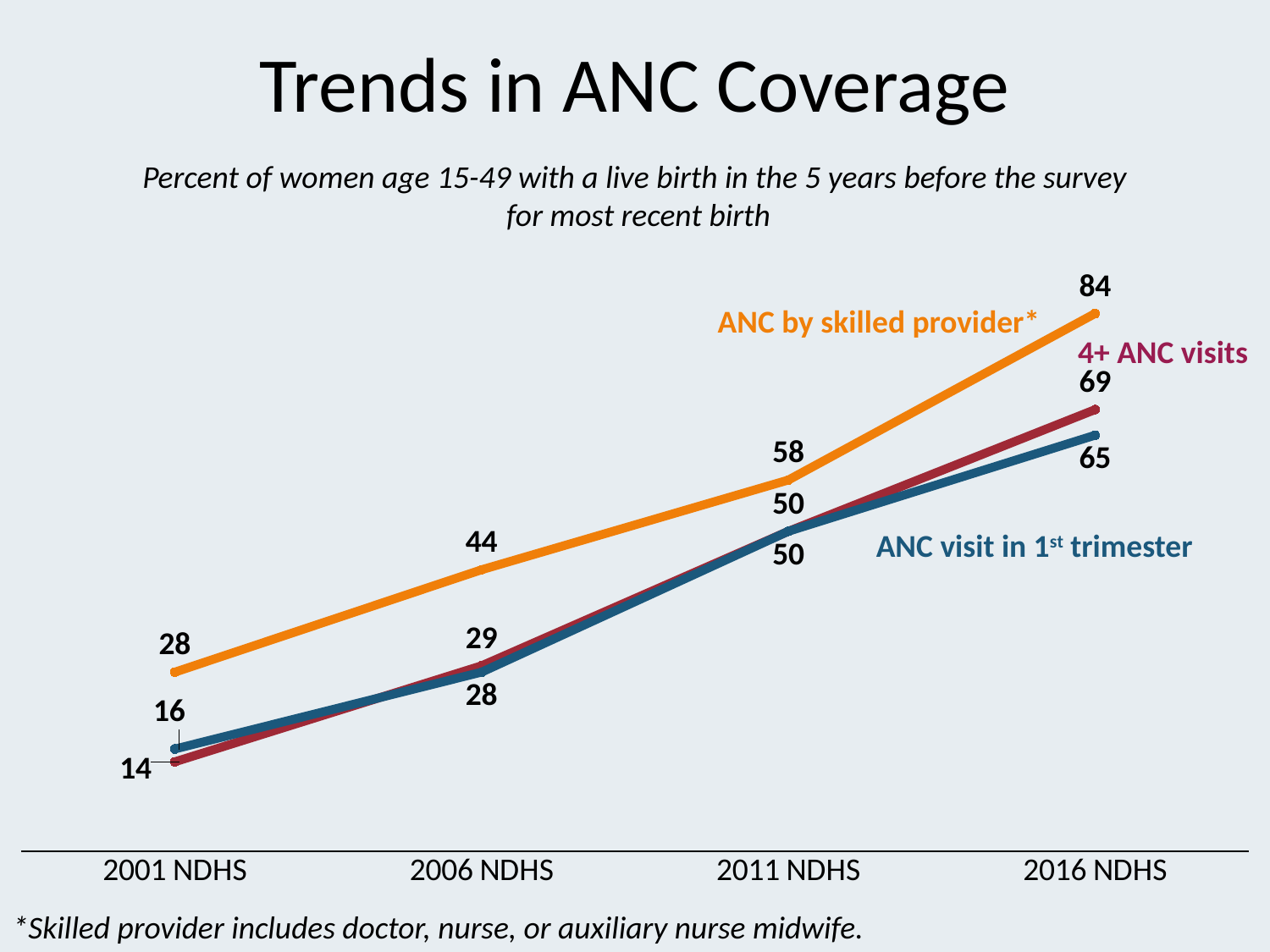

# Trends in ANC Coverage
Percent of women age 15-49 with a live birth in the 5 years before the survey
 for most recent birth

### Chart

| Category | ANC by skilled provider* | 4+ ANC visits | ANC in 1st trimester |
|---|---|---|---|
| 2001 NDHS | 28.0 | 14.0 | 16.0 |
| 2006 NDHS | 44.0 | 29.0 | 28.0 |
| 2011 NDHS | 58.0 | 50.0 | 50.0 |
| 2016 NDHS | 84.0 | 69.0 | 65.0 |
ANC by skilled provider*
4+ ANC visits
ANC visit in 1st trimester
*Skilled provider includes doctor, nurse, or auxiliary nurse midwife.